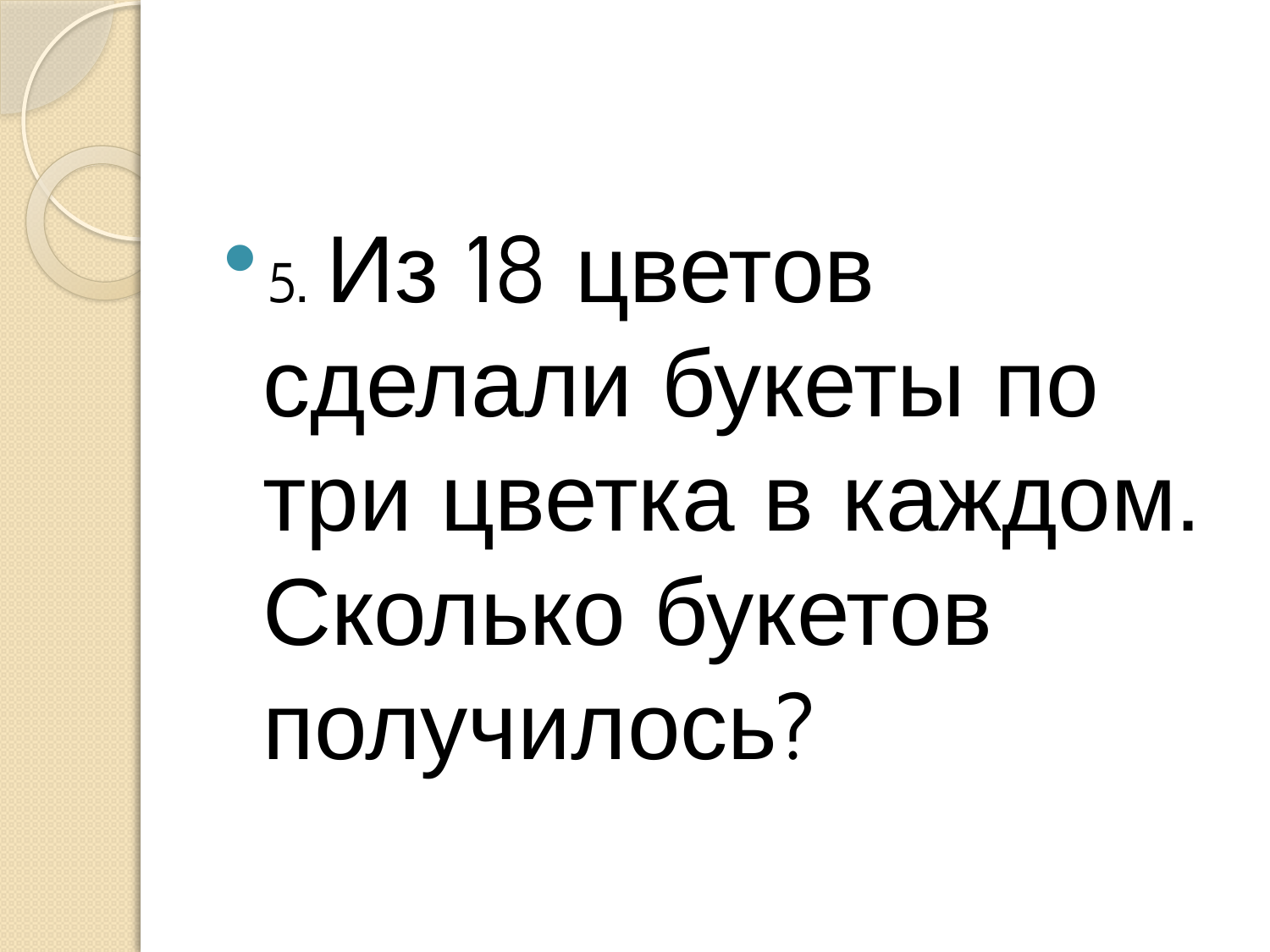

#
5. Из 18 цветов сделали букеты по три цветка в каждом. Сколько букетов получилось?